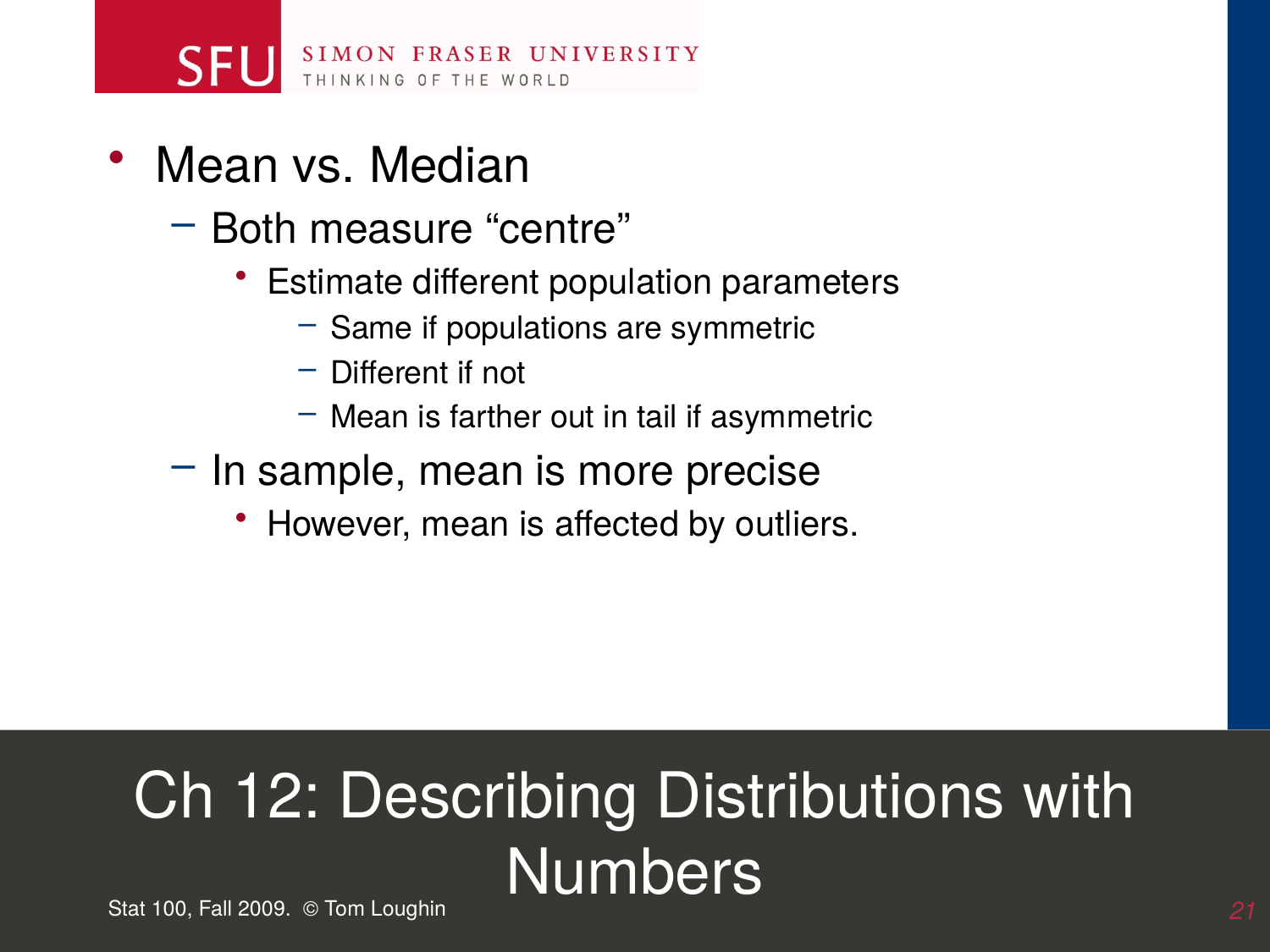

Mean vs. Median
Both measure “centre”
Estimate different population parameters
Same if populations are symmetric
Different if not
Mean is farther out in tail if asymmetric
In sample, mean is more precise
However, mean is affected by outliers.
# Ch 12: Describing Distributions with Numbers
Stat 100, Fall 2009.  © Tom Loughin
21